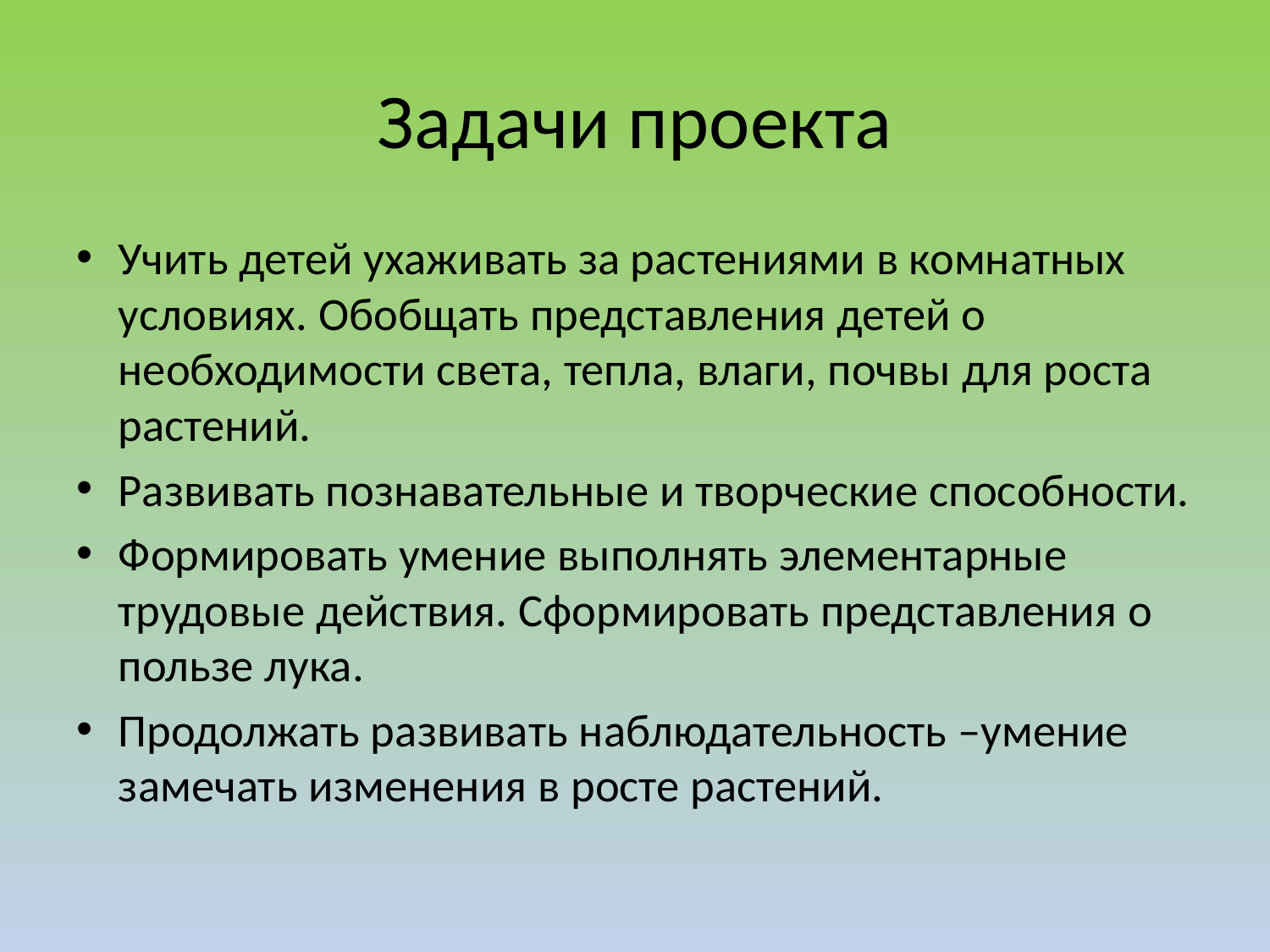

# Задачи проекта
Учить детей ухаживать за растениями в комнатных условиях. Обобщать представления детей о необходимости света, тепла, влаги, почвы для роста растений.
Развивать познавательные и творческие способности.
Формировать умение выполнять элементарные трудовые действия. Сформировать представления о пользе лука.
Продолжать развивать наблюдательность –умение замечать изменения в росте растений.